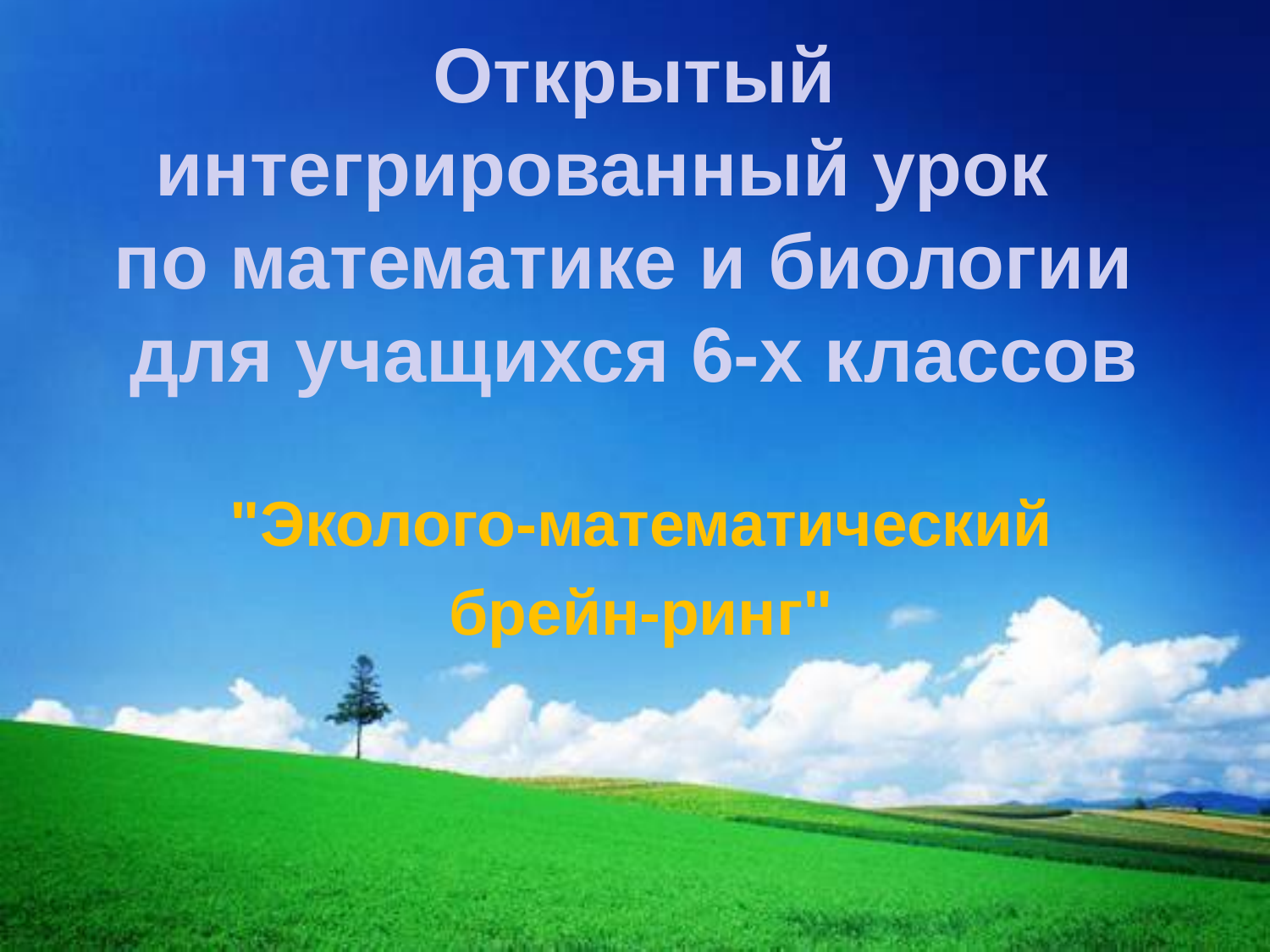

# Открытый интегрированный урок    по математике и биологии  для учащихся 6-х классов
"Эколого-математический
брейн-ринг"